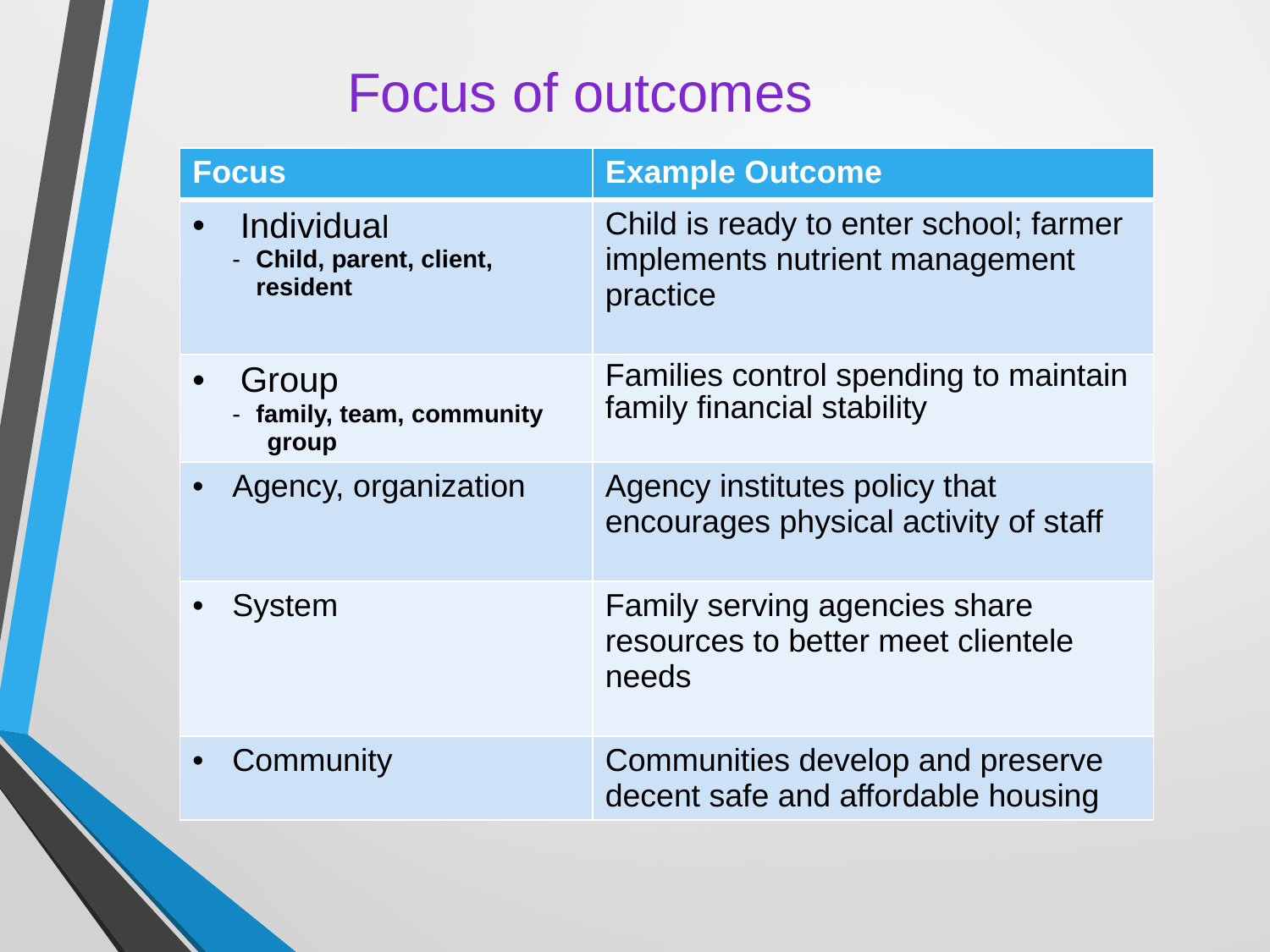

# Focus of outcomes
| Focus | Example Outcome |
| --- | --- |
| Individual Child, parent, client, resident | Child is ready to enter school; farmer implements nutrient management practice |
| Group family, team, community group | Families control spending to maintain family financial stability |
| Agency, organization | Agency institutes policy that encourages physical activity of staff |
| System | Family serving agencies share resources to better meet clientele needs |
| Community | Communities develop and preserve decent safe and affordable housing |